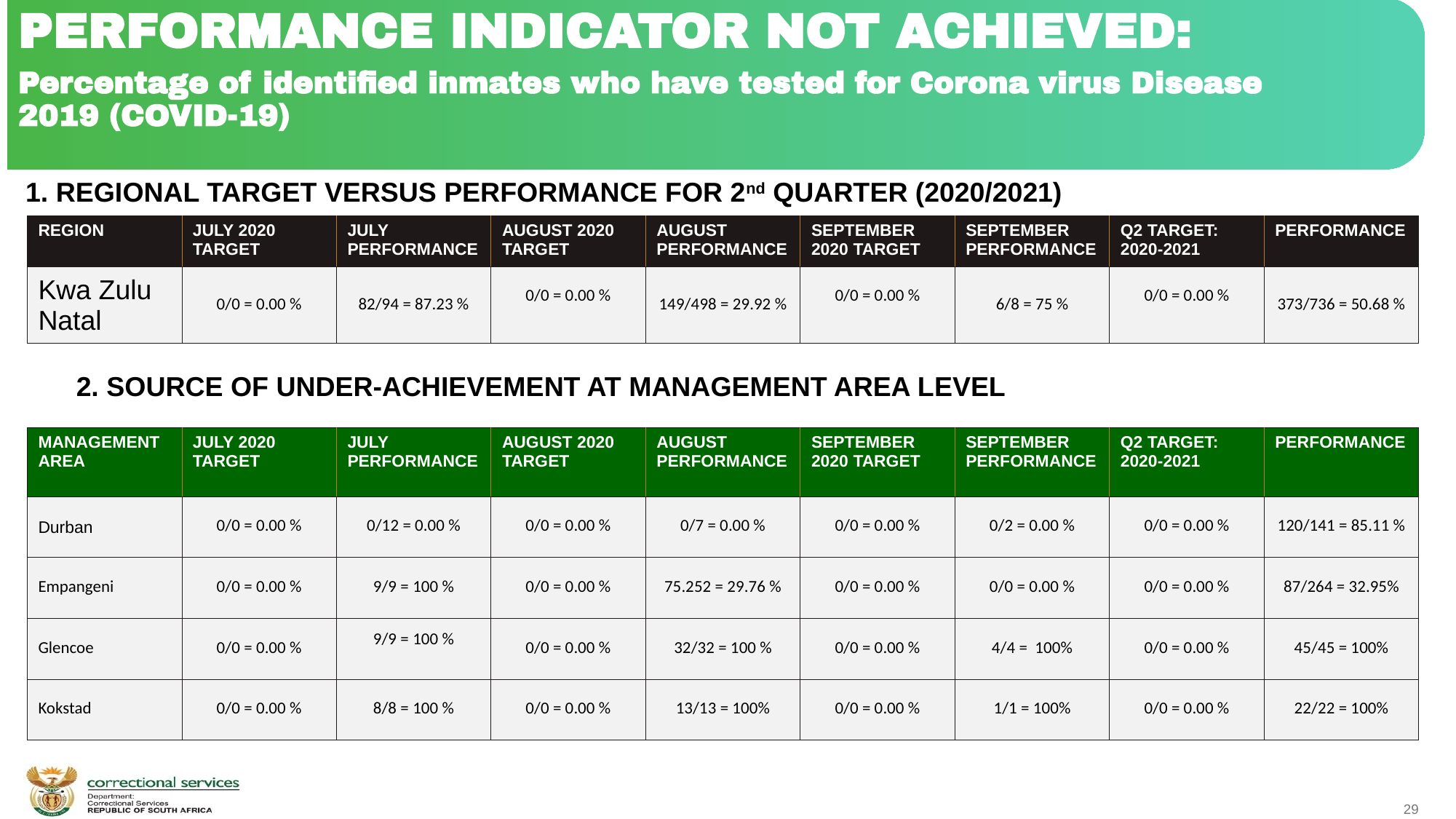

PERFORMANCE INDICATOR NOT ACHIEVED:
Percentage of identified inmates who have tested for Corona virus Disease 2019 (COVID-19)

1. REGIONAL TARGET VERSUS PERFORMANCE FOR 2nd QUARTER (2020/2021)
| REGION | JULY 2020 TARGET | JULY PERFORMANCE | AUGUST 2020 TARGET | AUGUST PERFORMANCE | SEPTEMBER 2020 TARGET | SEPTEMBER PERFORMANCE | Q2 TARGET: 2020-2021 | PERFORMANCE |
| --- | --- | --- | --- | --- | --- | --- | --- | --- |
| Kwa Zulu Natal | 0/0 = 0.00 % | 82/94 = 87.23 % | 0/0 = 0.00 % | 149/498 = 29.92 % | 0/0 = 0.00 % | 6/8 = 75 % | 0/0 = 0.00 % | 373/736 = 50.68 % |
     2. SOURCE OF UNDER-ACHIEVEMENT AT MANAGEMENT AREA LEVEL
| MANAGEMENT AREA | JULY 2020 TARGET | JULY PERFORMANCE | AUGUST 2020 TARGET | AUGUST PERFORMANCE | SEPTEMBER 2020 TARGET | SEPTEMBER PERFORMANCE | Q2 TARGET: 2020-2021 | PERFORMANCE |
| --- | --- | --- | --- | --- | --- | --- | --- | --- |
| Durban | 0/0 = 0.00 % | 0/12 = 0.00 % | 0/0 = 0.00 % | 0/7 = 0.00 % | 0/0 = 0.00 % | 0/2 = 0.00 % | 0/0 = 0.00 % | 120/141 = 85.11 % |
| Empangeni | 0/0 = 0.00 % | 9/9 = 100 % | 0/0 = 0.00 % | 75.252 = 29.76 % | 0/0 = 0.00 % | 0/0 = 0.00 % | 0/0 = 0.00 % | 87/264 = 32.95% |
| Glencoe | 0/0 = 0.00 % | 9/9 = 100 % | 0/0 = 0.00 % | 32/32 = 100 % | 0/0 = 0.00 % | 4/4 = 100% | 0/0 = 0.00 % | 45/45 = 100% |
| Kokstad | 0/0 = 0.00 % | 8/8 = 100 % | 0/0 = 0.00 % | 13/13 = 100% | 0/0 = 0.00 % | 1/1 = 100% | 0/0 = 0.00 % | 22/22 = 100% |